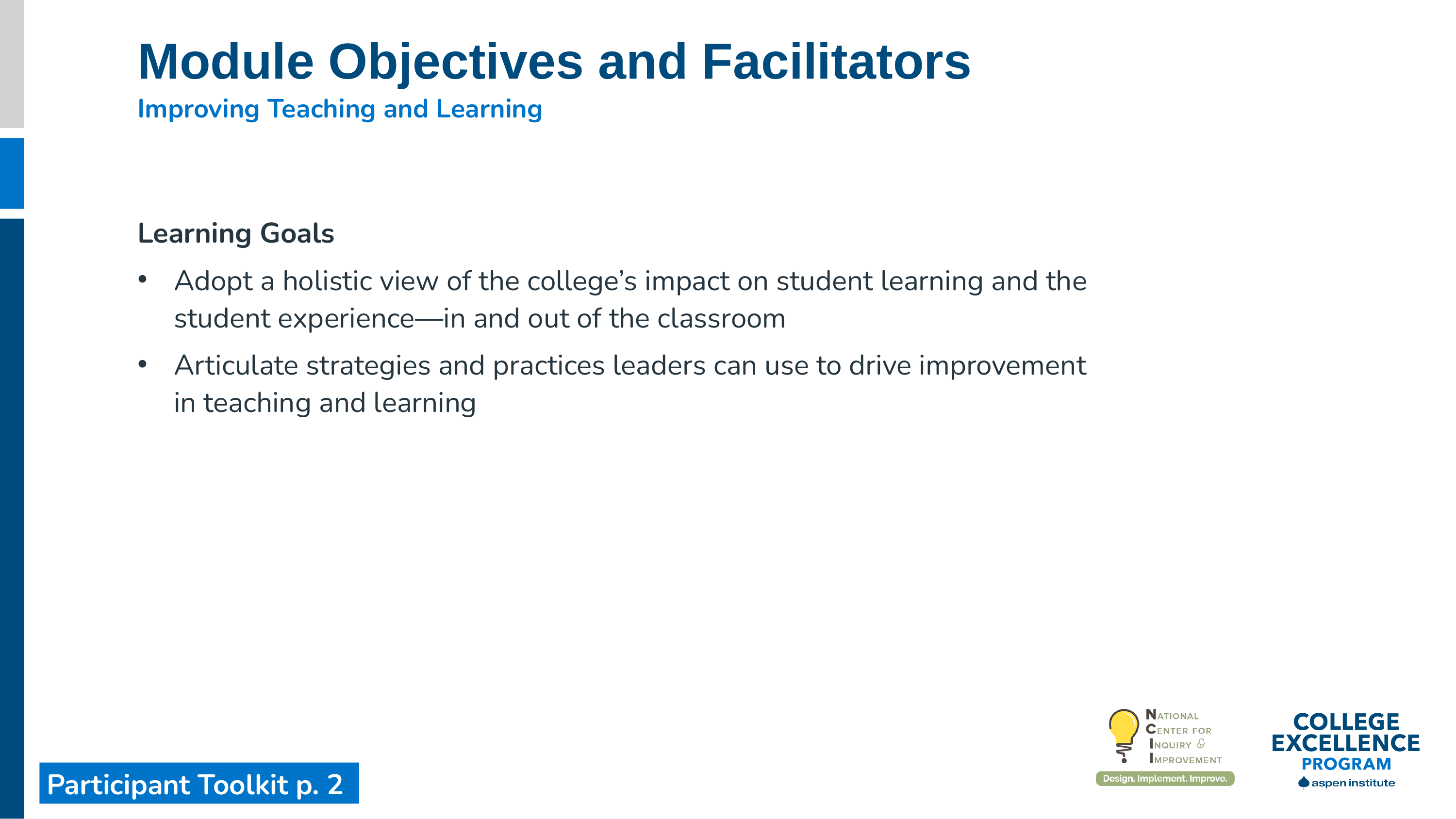

Module Objectives and Facilitators
Improving Teaching and Learning
Learning Goals
Adopt a holistic view of the college’s impact on student learning and the student experience—in and out of the classroom
Articulate strategies and practices leaders can use to drive improvement in teaching and learning

Participant Toolkit p. 2